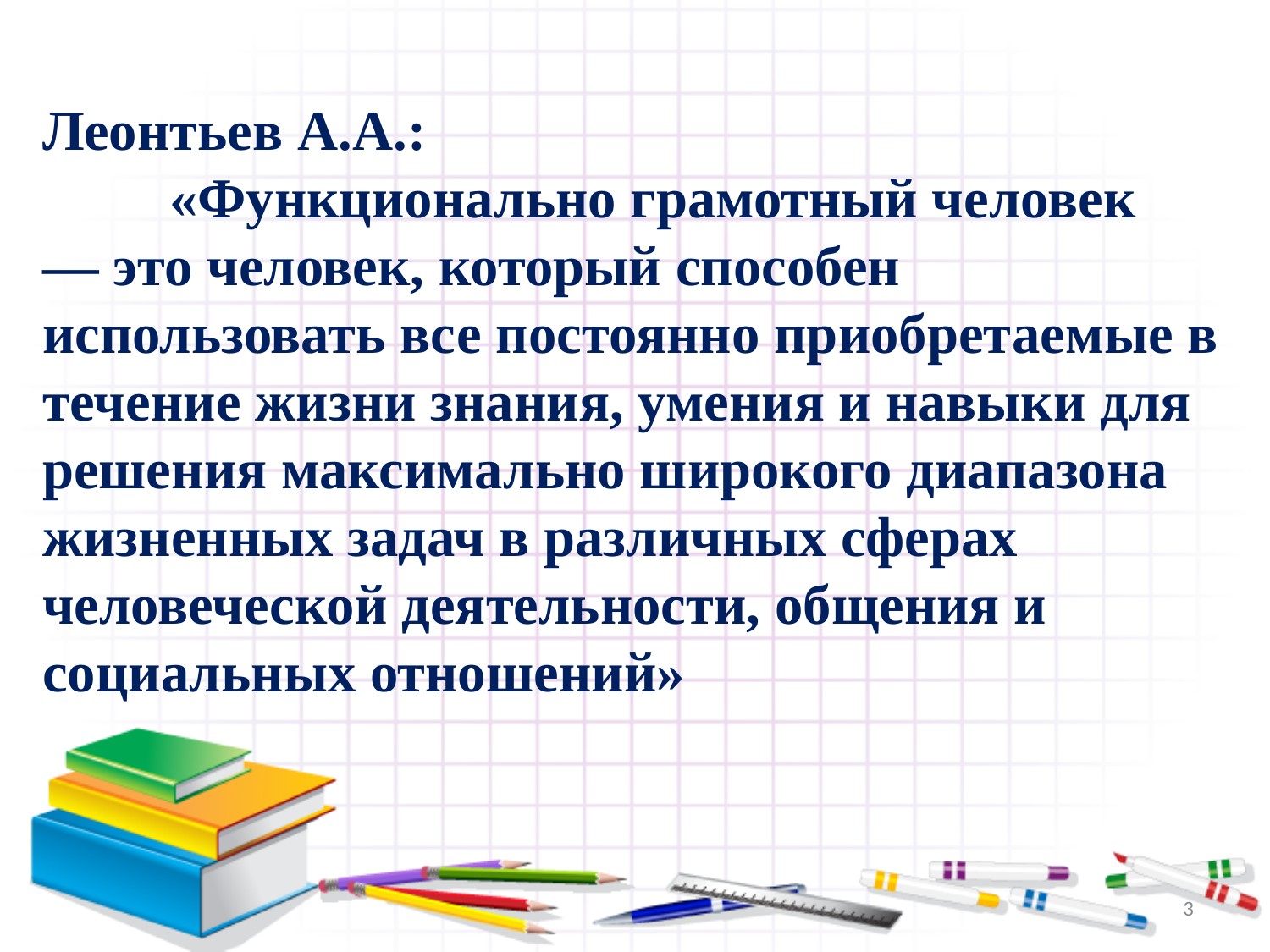

#
Леонтьев А.А.:
	«Функционально грамотный человек
— это человек, который способен
использовать все постоянно приобретаемые в
течение жизни знания, умения и навыки для
решения максимально широкого диапазона
жизненных задач в различных сферах
человеческой деятельности, общения и
социальных отношений»

3